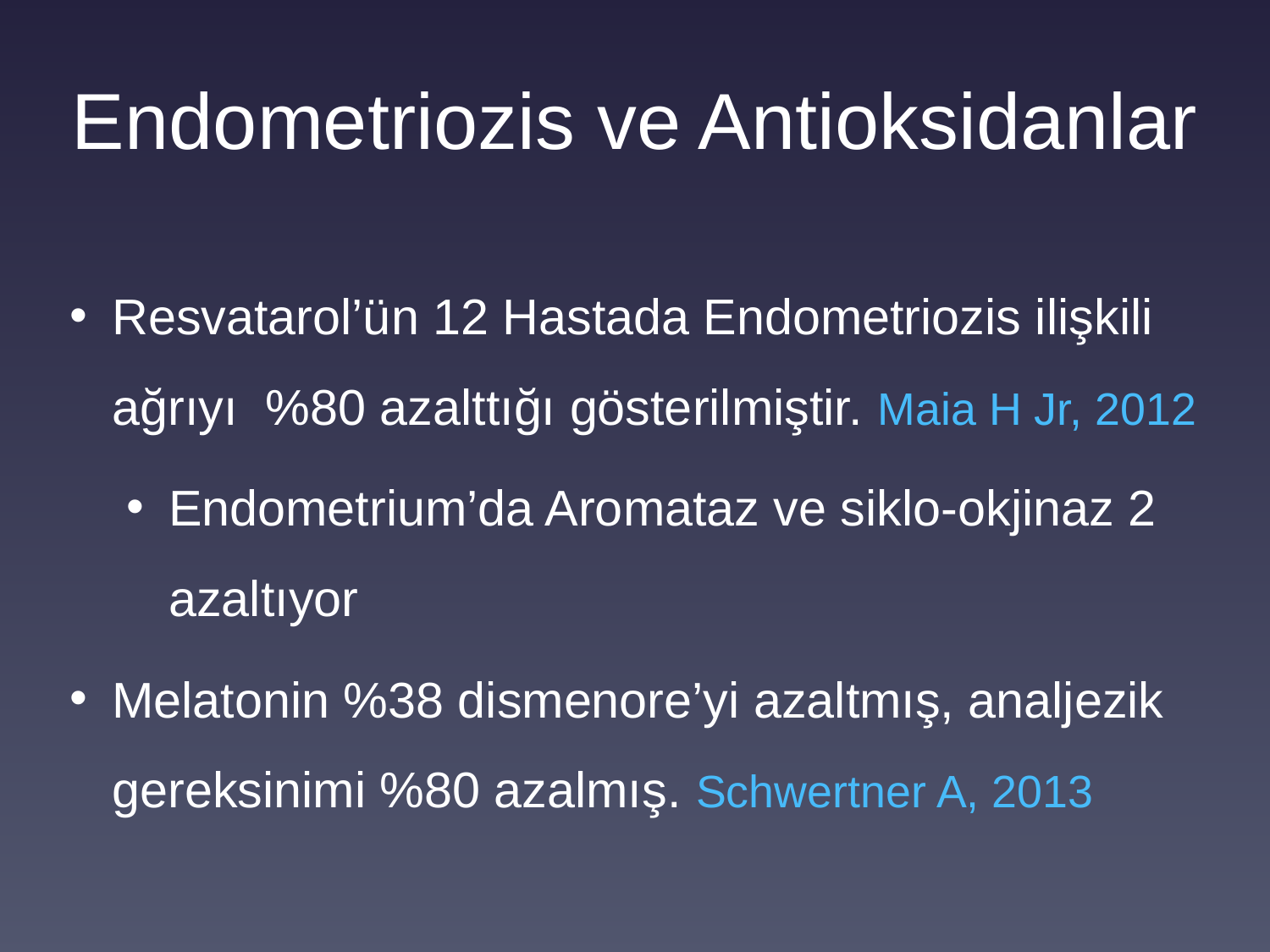

# Endometriozis ve Antioksidanlar
Resvatarol’ün 12 Hastada Endometriozis ilişkili ağrıyı  %80 azalttığı gösterilmiştir. Maia H Jr, 2012
Endometrium’da Aromataz ve siklo-okjinaz 2 azaltıyor
Melatonin %38 dismenore’yi azaltmış, analjezik gereksinimi %80 azalmış. Schwertner A, 2013